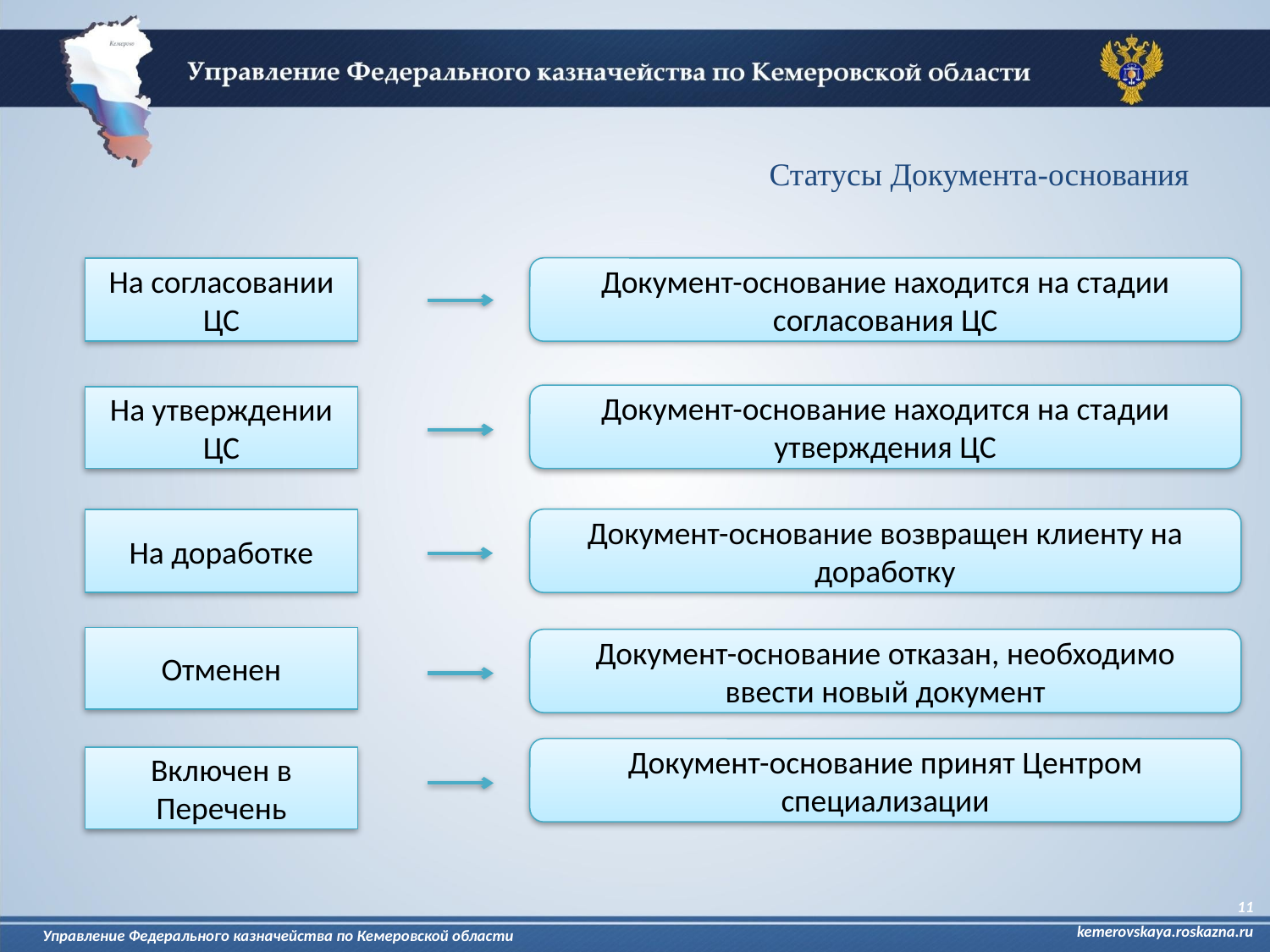

Статусы Документа-основания
Документ-основание находится на стадии согласования ЦС
На согласовании ЦС
Документ-основание находится на стадии утверждения ЦС
На утверждении ЦС
Документ-основание возвращен клиенту на доработку
На доработке
Отменен
Документ-основание отказан, необходимо ввести новый документ
Документ-основание принят Центром специализации
Включен в Перечень
11
kemerovskaya.roskazna.ru
Управление Федерального казначейства по Кемеровской области